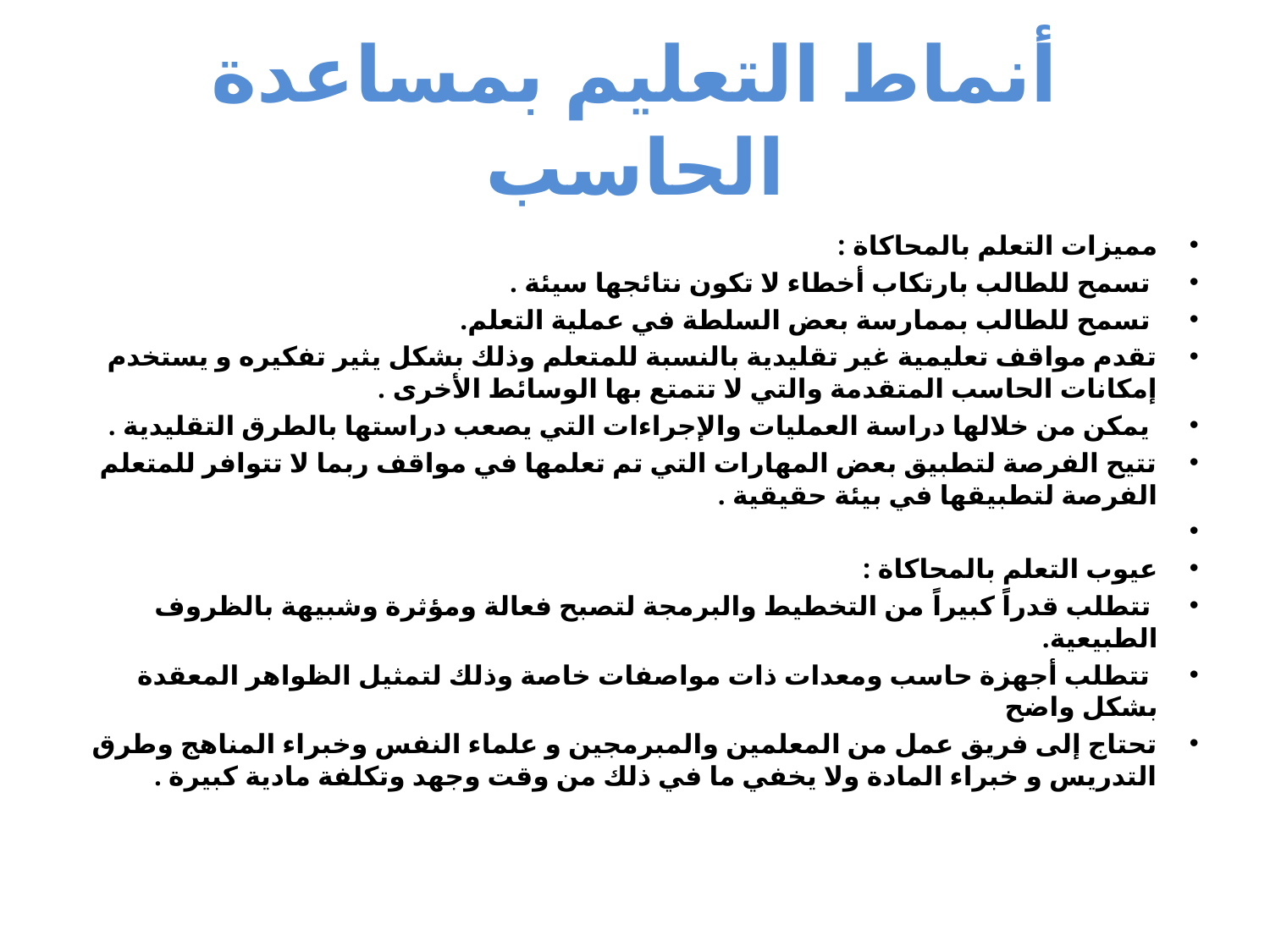

# أنماط التعليم بمساعدة الحاسب
مميزات التعلم بالمحاكاة :
 تسمح للطالب بارتكاب أخطاء لا تكون نتائجها سيئة .
 تسمح للطالب بممارسة بعض السلطة في عملية التعلم.
تقدم مواقف تعليمية غير تقليدية بالنسبة للمتعلم وذلك بشكل يثير تفكيره و يستخدم إمكانات الحاسب المتقدمة والتي لا تتمتع بها الوسائط الأخرى .
 يمكن من خلالها دراسة العمليات والإجراءات التي يصعب دراستها بالطرق التقليدية .
تتيح الفرصة لتطبيق بعض المهارات التي تم تعلمها في مواقف ربما لا تتوافر للمتعلم الفرصة لتطبيقها في بيئة حقيقية .

عيوب التعلم بالمحاكاة :
 تتطلب قدراً كبيراً من التخطيط والبرمجة لتصبح فعالة ومؤثرة وشبيهة بالظروف الطبيعية.
 تتطلب أجهزة حاسب ومعدات ذات مواصفات خاصة وذلك لتمثيل الظواهر المعقدة بشكل واضح
تحتاج إلى فريق عمل من المعلمين والمبرمجين و علماء النفس وخبراء المناهج وطرق التدريس و خبراء المادة ولا يخفي ما في ذلك من وقت وجهد وتكلفة مادية كبيرة .